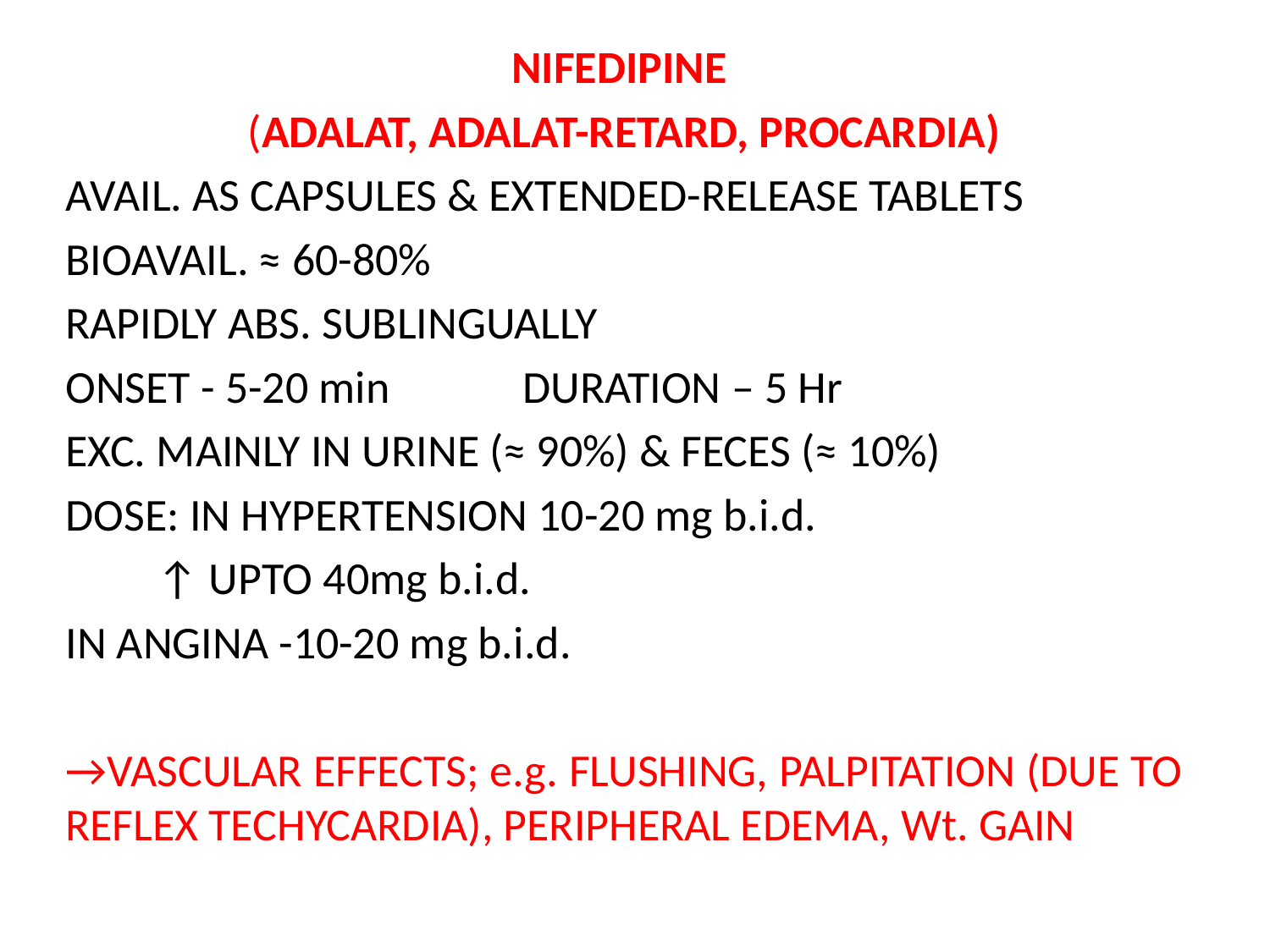

NIFEDIPINE
(ADALAT, ADALAT-RETARD, PROCARDIA)
AVAIL. AS CAPSULES & EXTENDED-RELEASE TABLETS
BIOAVAIL. ≈ 60-80%
RAPIDLY ABS. SUBLINGUALLY
ONSET - 5-20 min     	DURATION – 5 Hr
EXC. MAINLY IN URINE (≈ 90%) & FECES (≈ 10%)
DOSE: IN HYPERTENSION 10-20 mg b.i.d.
	↑ UPTO 40mg b.i.d.
IN ANGINA -10-20 mg b.i.d.

→VASCULAR EFFECTS; e.g. FLUSHING, PALPITATION (DUE TO REFLEX TECHYCARDIA), PERIPHERAL EDEMA, Wt. GAIN